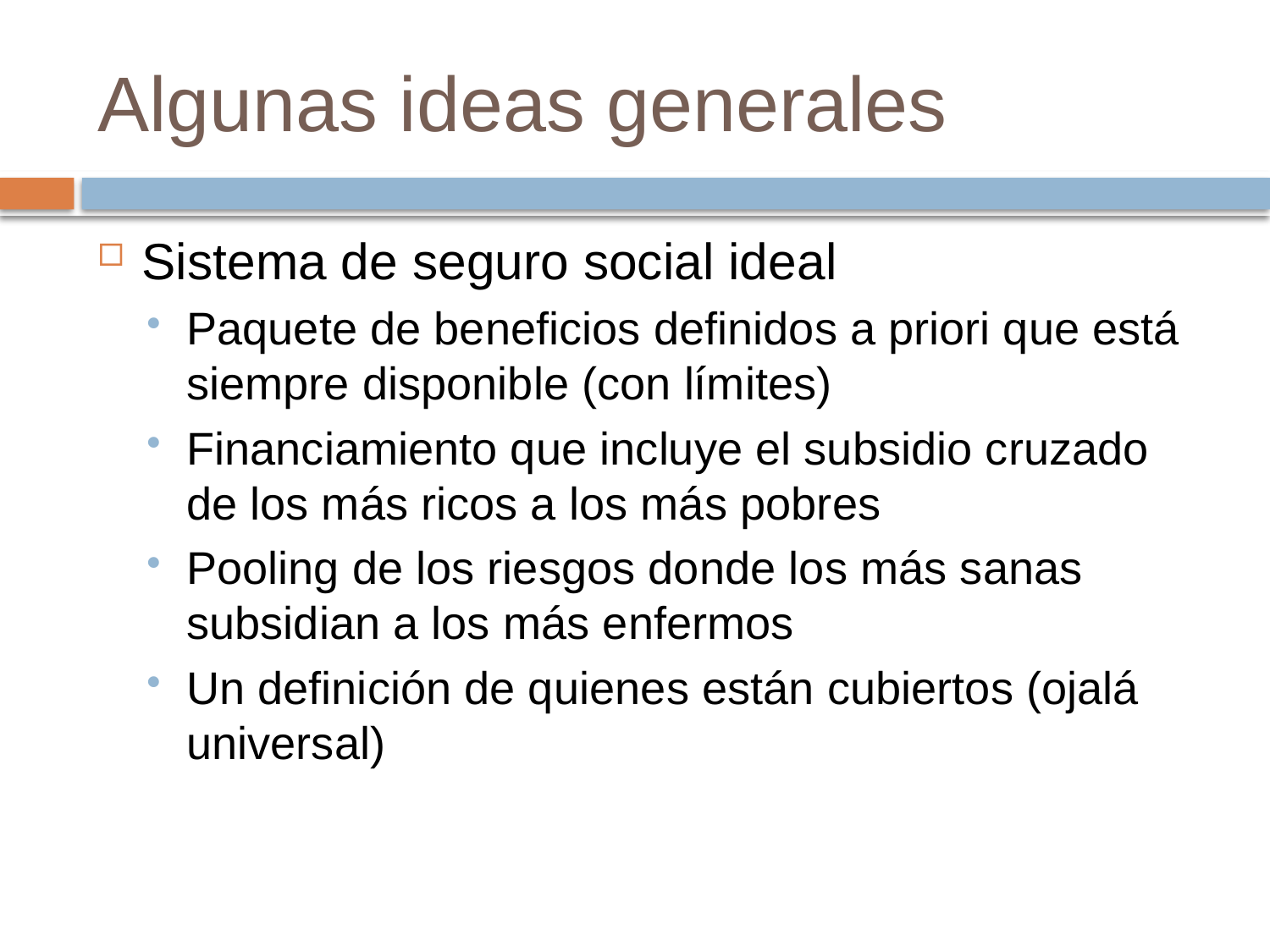

# Algunas ideas generales
Sistema de seguro social ideal
Paquete de beneficios definidos a priori que está siempre disponible (con límites)
Financiamiento que incluye el subsidio cruzado de los más ricos a los más pobres
Pooling de los riesgos donde los más sanas subsidian a los más enfermos
Un definición de quienes están cubiertos (ojalá universal)